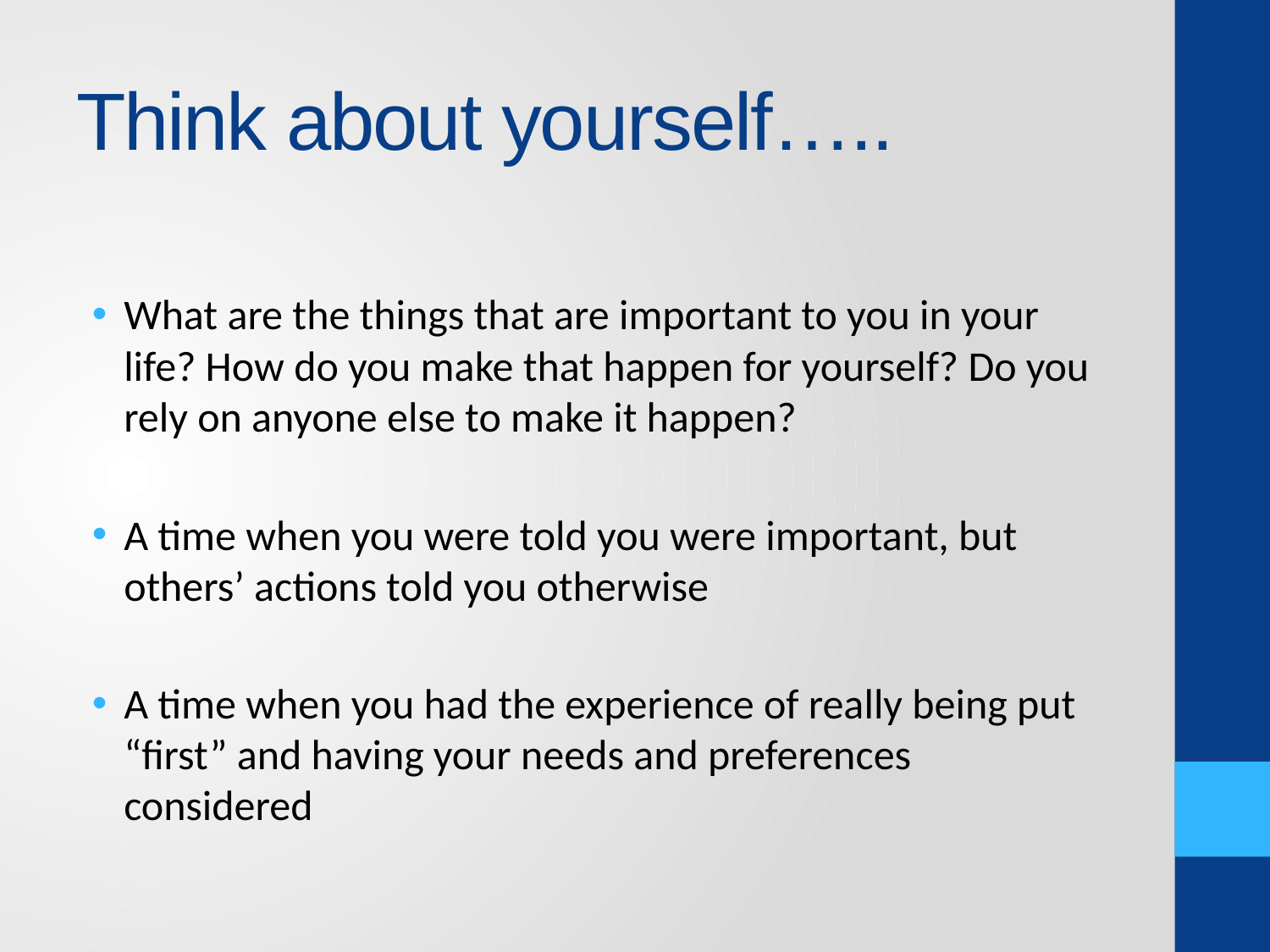

# Think about yourself…..

What are the things that are important to you in your life? How do you make that happen for yourself? Do you rely on anyone else to make it happen?

A time when you were told you were important, but others’ actions told you otherwise

A time when you had the experience of really being put “first” and having your needs and preferences considered